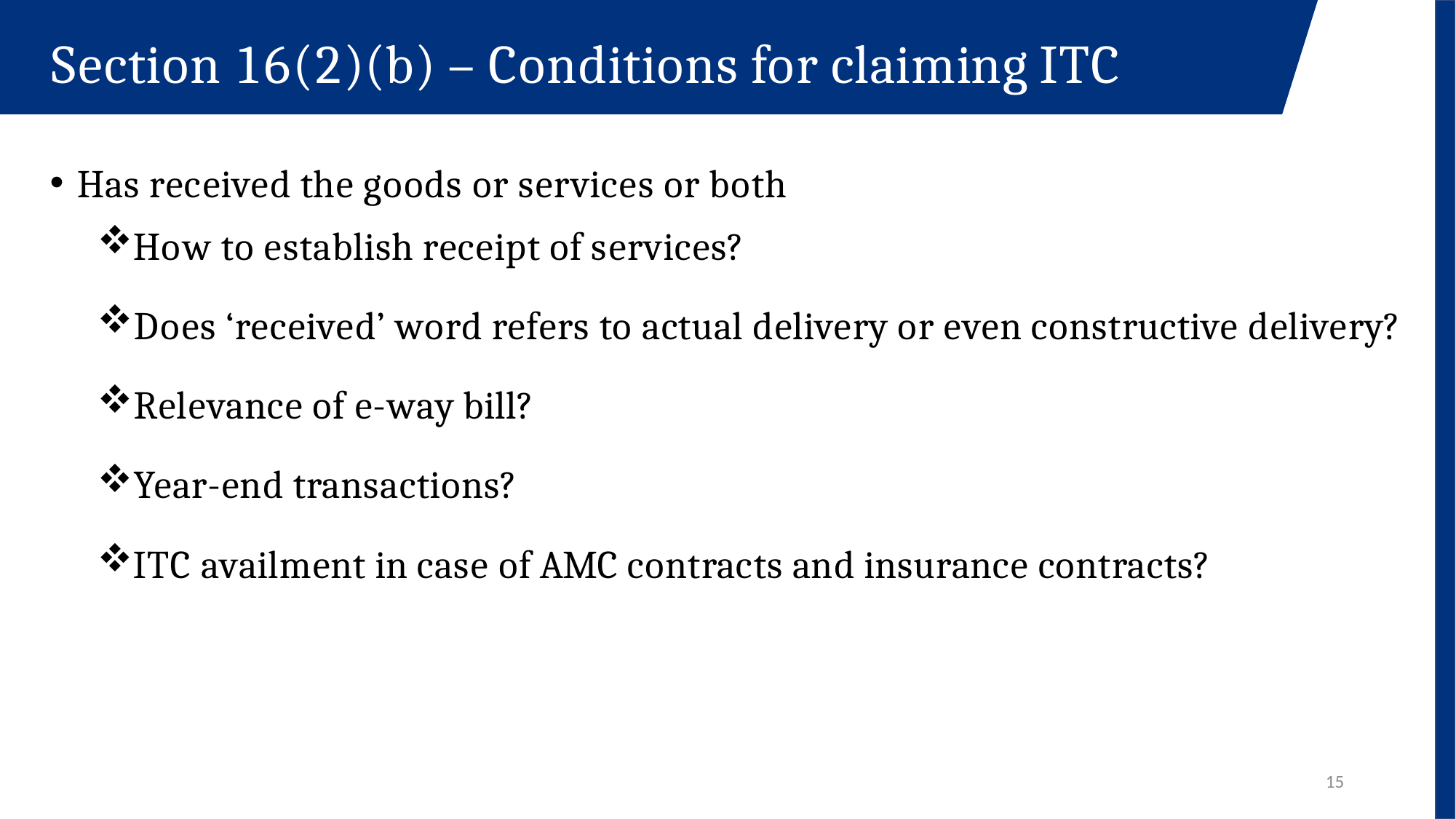

Section 16(2)(b) – Conditions for claiming ITC

Has received the goods or services or both
How to establish receipt of services?

Does ‘received’ word refers to actual delivery or even constructive delivery?

Relevance of e-way bill?

Year-end transactions?

ITC availment in case of AMC contracts and insurance contracts?

15